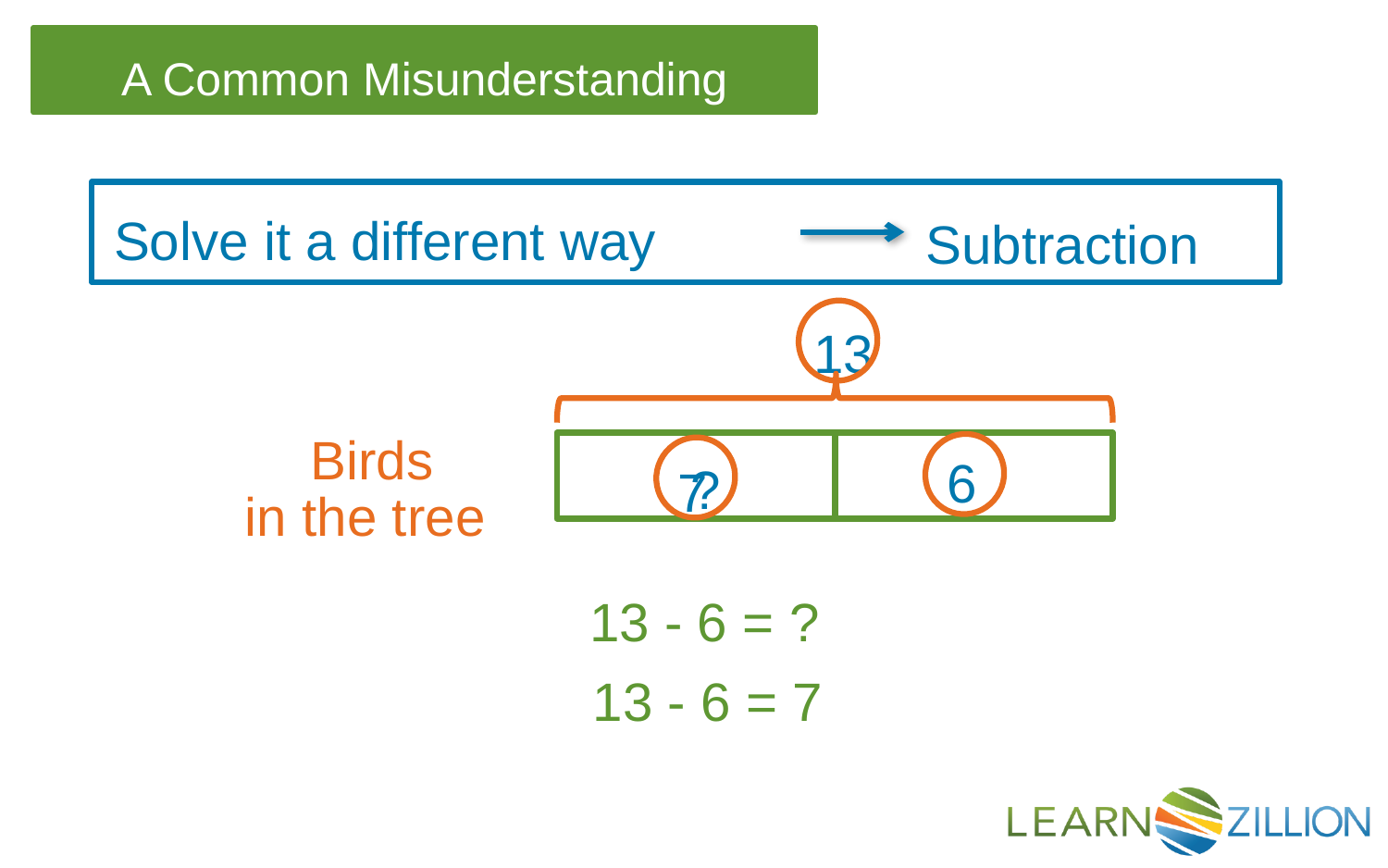

Solve it a different way
Subtraction

13
Birds

6
?
7
in the tree
13 - 6 = ?
13 - 6 = 7